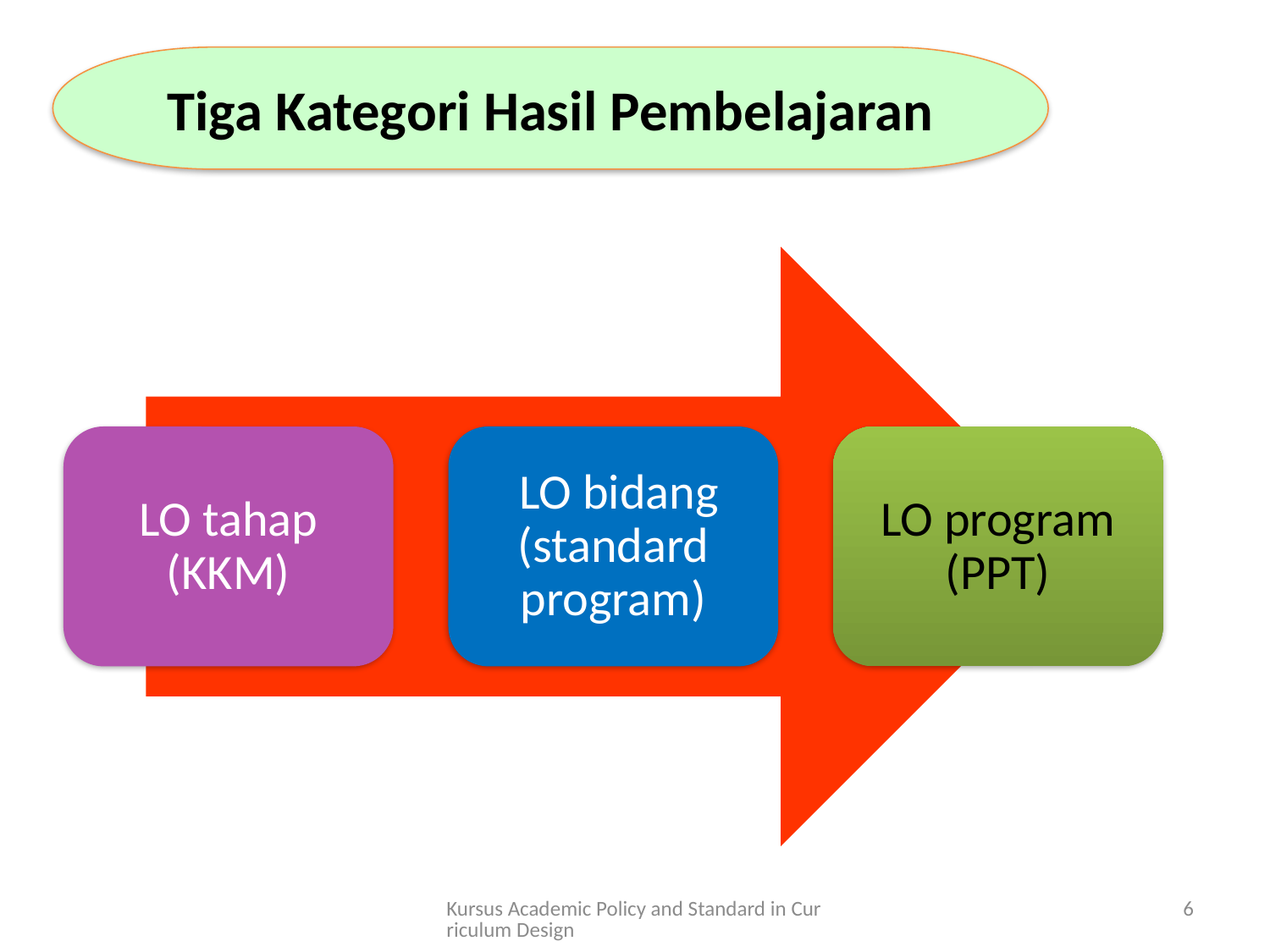

Tiga Kategori Hasil Pembelajaran
LO tahap (KKM)
 LO bidang (standard program)
LO program (PPT)
Kursus Academic Policy and Standard in Curriculum Design
6